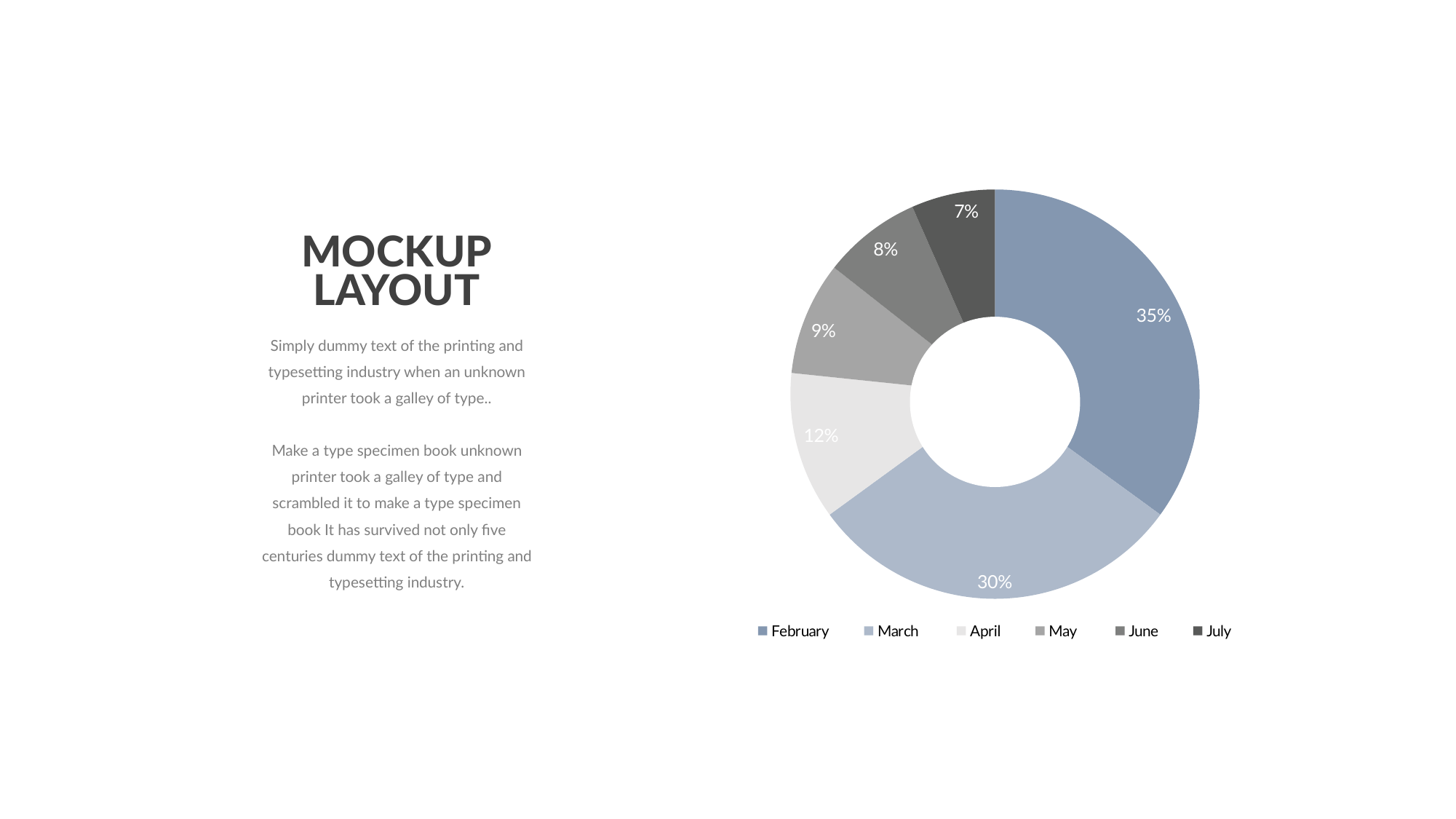

### Chart:

| Category | Region 1 |
|---|---|
| February | 90.0 |
| March  | 77.0 |
| April | 30.0 |
| May  | 23.0 |
| June | 20.0 |
| July | 17.0 |
MOCKUP
LAYOUT

Simply dummy text of the printing and typesetting industry when an unknown printer took a galley of type..

Make a type specimen book unknown printer took a galley of type and scrambled it to make a type specimen book It has survived not only five centuries dummy text of the printing and typesetting industry.